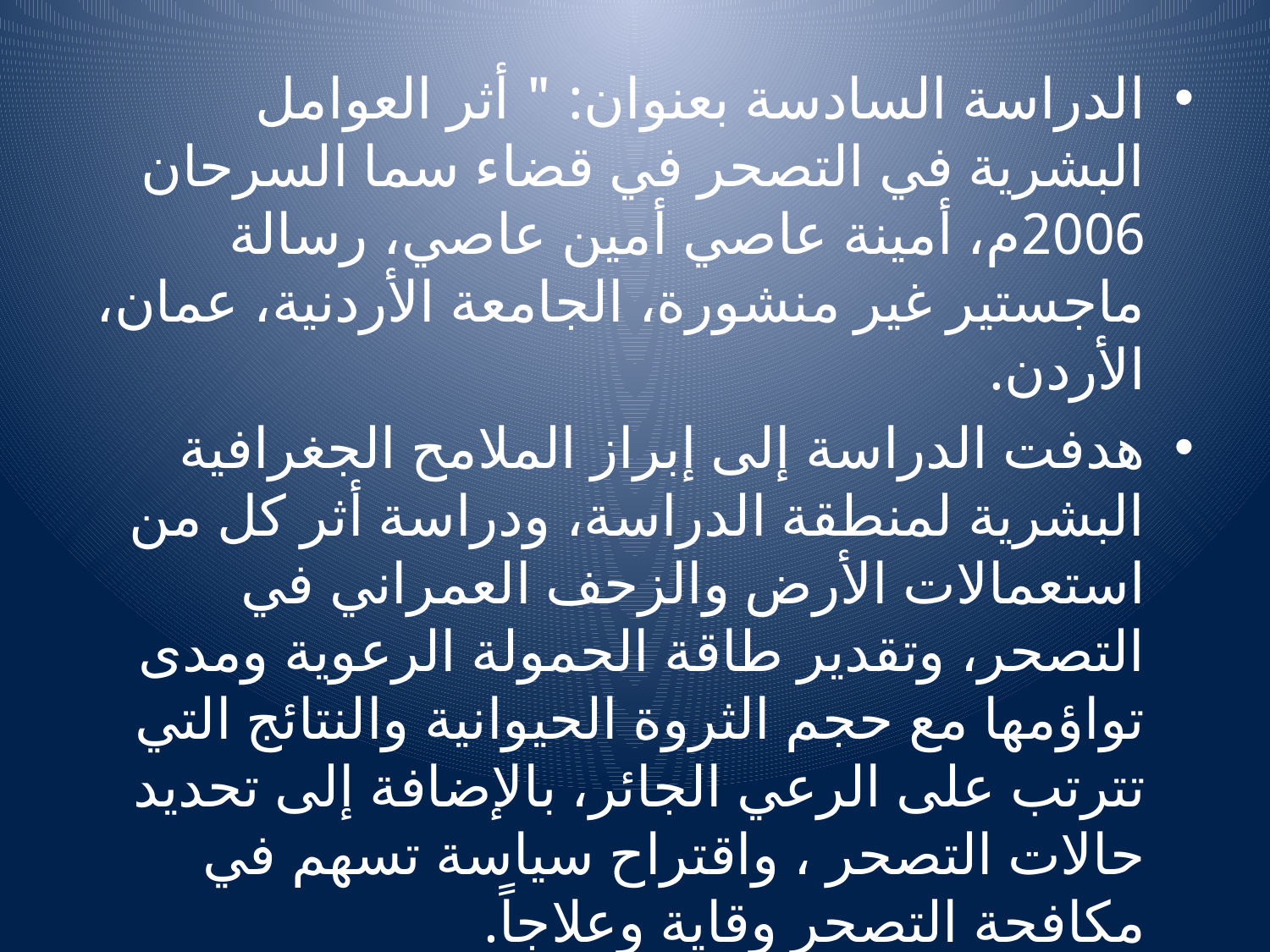

الدراسة السادسة بعنوان: " أثر العوامل البشرية في التصحر في قضاء سما السرحان 2006م، أمينة عاصي أمين عاصي، رسالة ماجستير غير منشورة، الجامعة الأردنية، عمان، الأردن.
هدفت الدراسة إلى إبراز الملامح الجغرافية البشرية لمنطقة الدراسة، ودراسة أثر كل من استعمالات الأرض والزحف العمراني في التصحر، وتقدير طاقة الحمولة الرعوية ومدى تواؤمها مع حجم الثروة الحيوانية والنتائج التي تترتب على الرعي الجائر، بالإضافة إلى تحديد حالات التصحر ، واقتراح سياسة تسهم في مكافحة التصحر وقاية وعلاجاً.